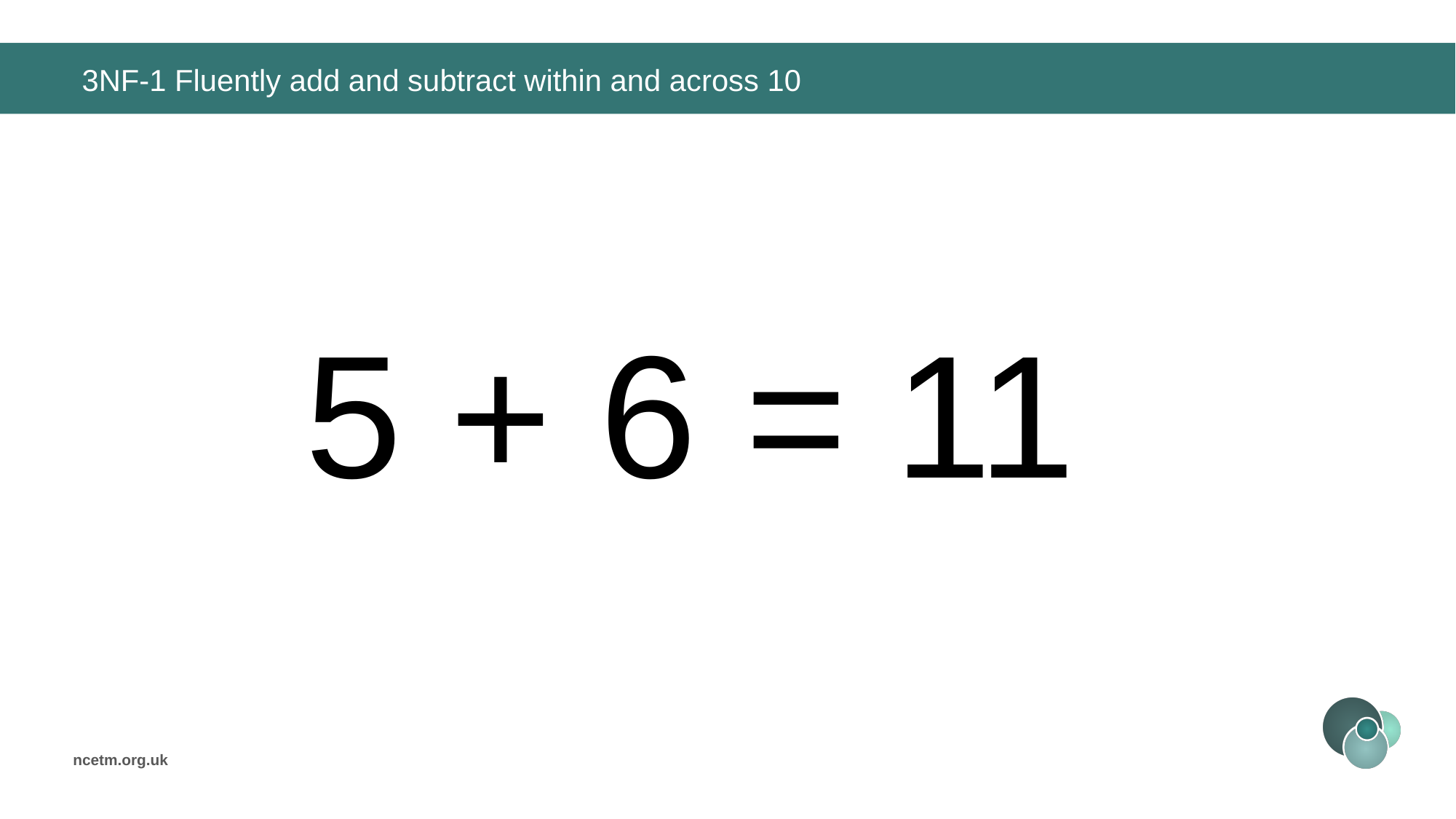

# 3NF-1 Fluently add and subtract within and across 10
5 + 6 =
11